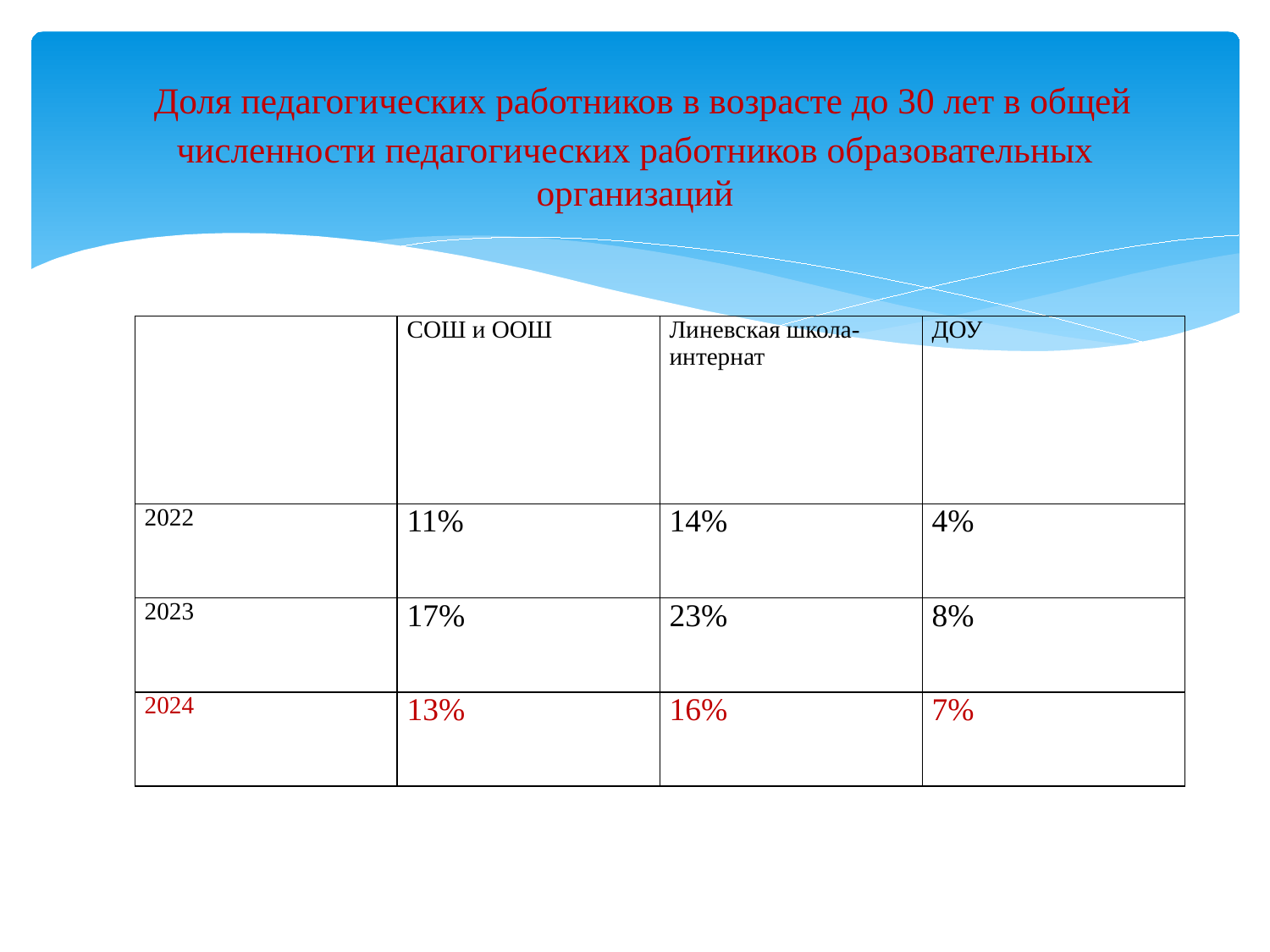

# Доля педагогических работников в возрасте до 30 лет в общей численности педагогических работников образовательных организаций
|  | СОШ и ООШ | Линевская школа-интернат | ДОУ |
| --- | --- | --- | --- |
| 2022 | 11% | 14% | 4% |
| 2023 | 17% | 23% | 8% |
| 2024 | 13% | 16% | 7% |